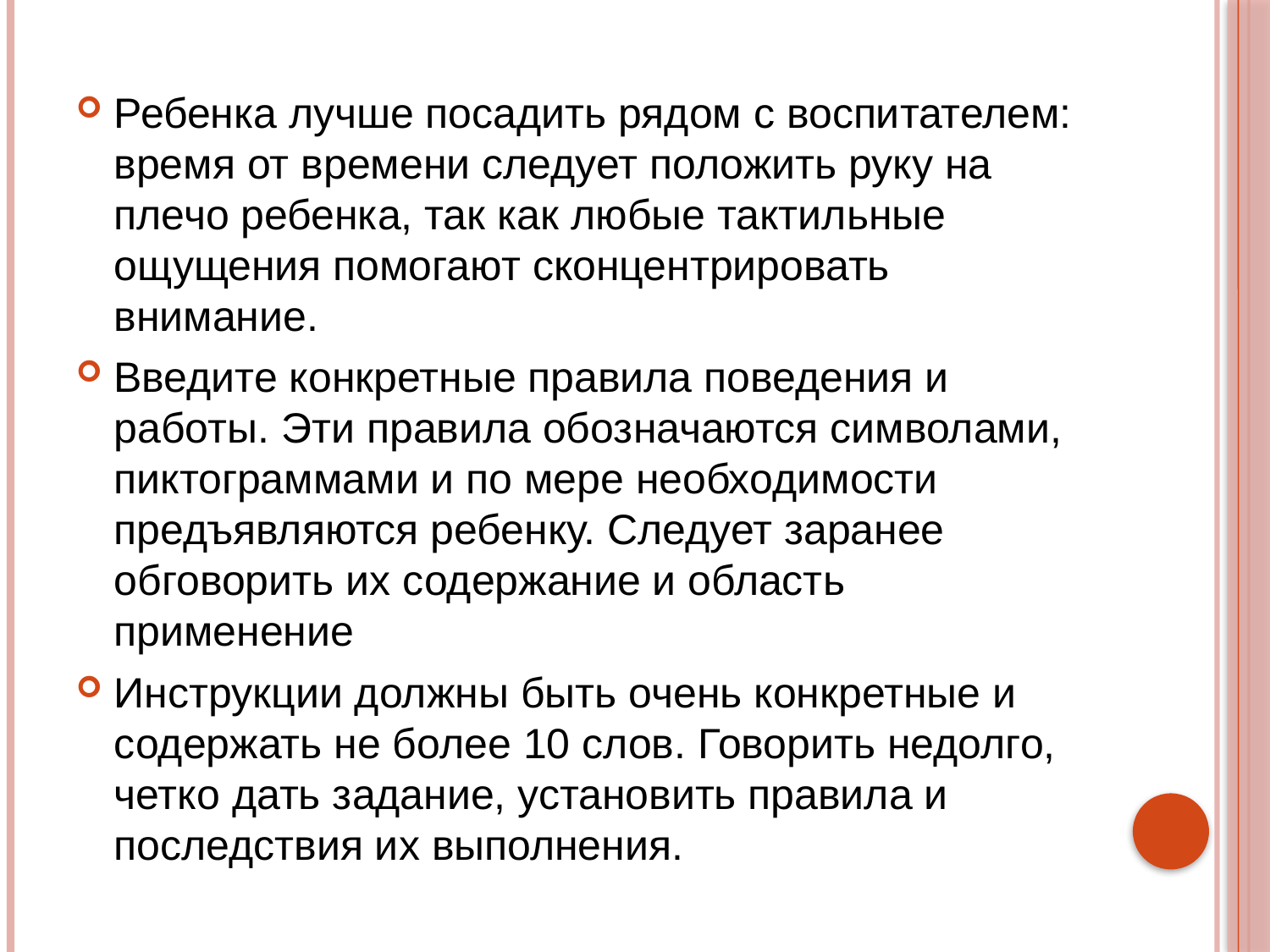

Ребенка лучше посадить рядом с воспитателем: время от времени следует положить руку на плечо ребенка, так как любые тактильные ощущения помогают сконцентрировать внимание.
Введите конкретные правила поведения и работы. Эти правила обозначаются символами, пиктограммами и по мере необходимости предъявляются ребенку. Следует заранее обговорить их содержание и область применение
Инструкции должны быть очень конкретные и содержать не более 10 слов. Говорить недолго, четко дать задание, установить правила и последствия их выполнения.